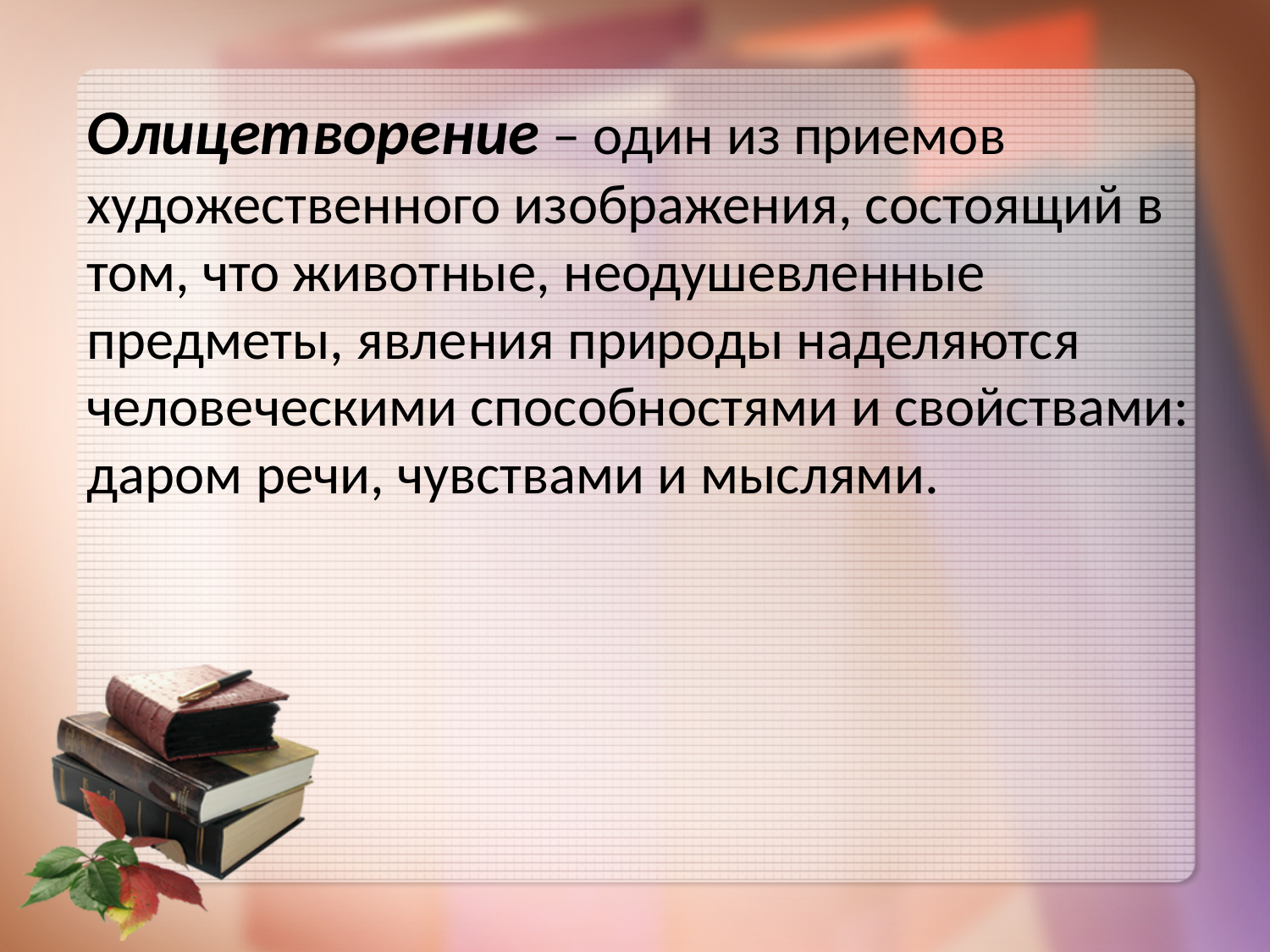

Олицетворение – один из приемов художественного изображения, состоящий в том, что животные, неодушевленные предметы, явления природы наделяются человеческими способностями и свойствами: даром речи, чувствами и мыслями.